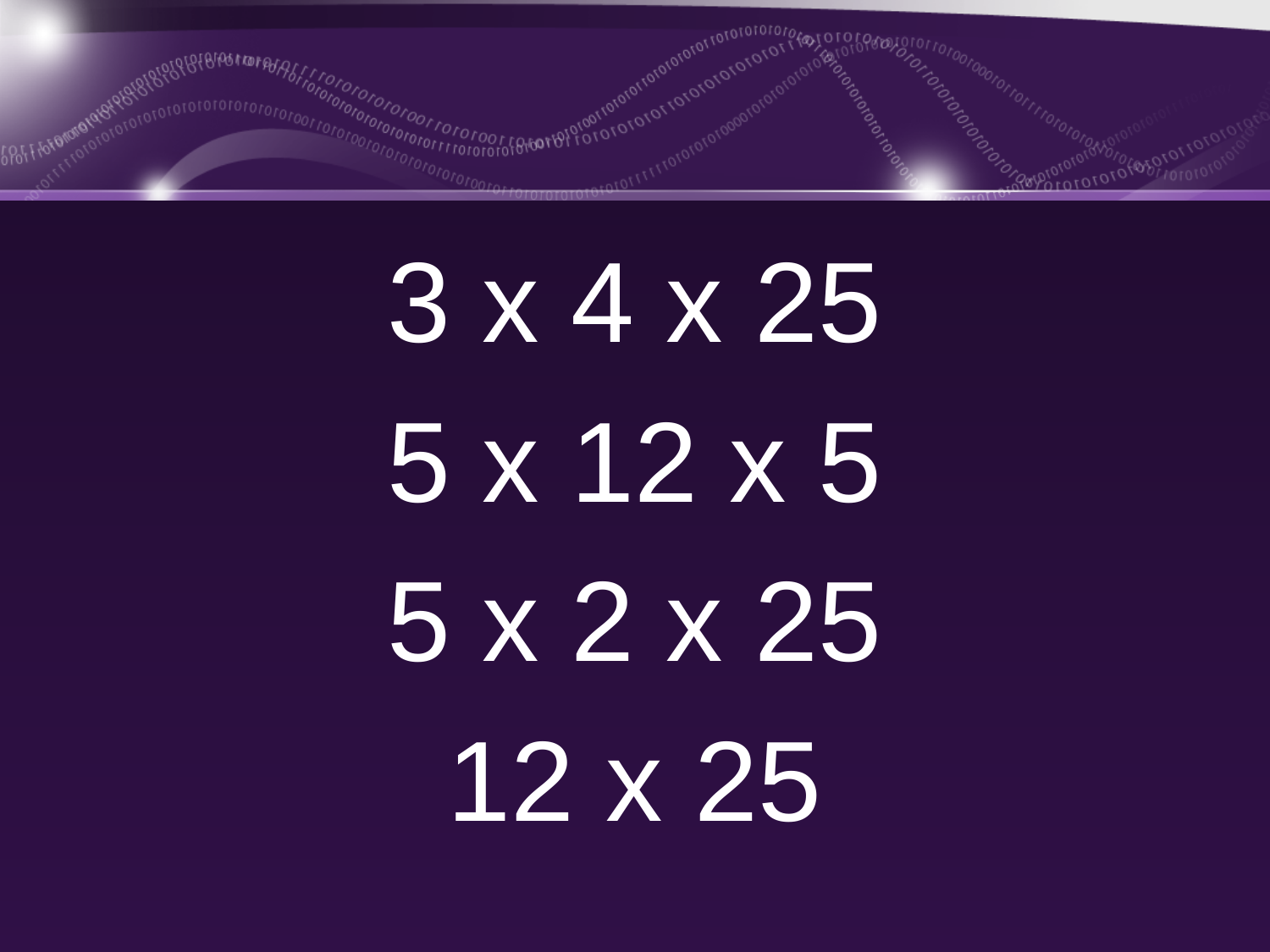

3 x 4 x 25
5 x 12 x 5
5 x 2 x 25
12 x 25